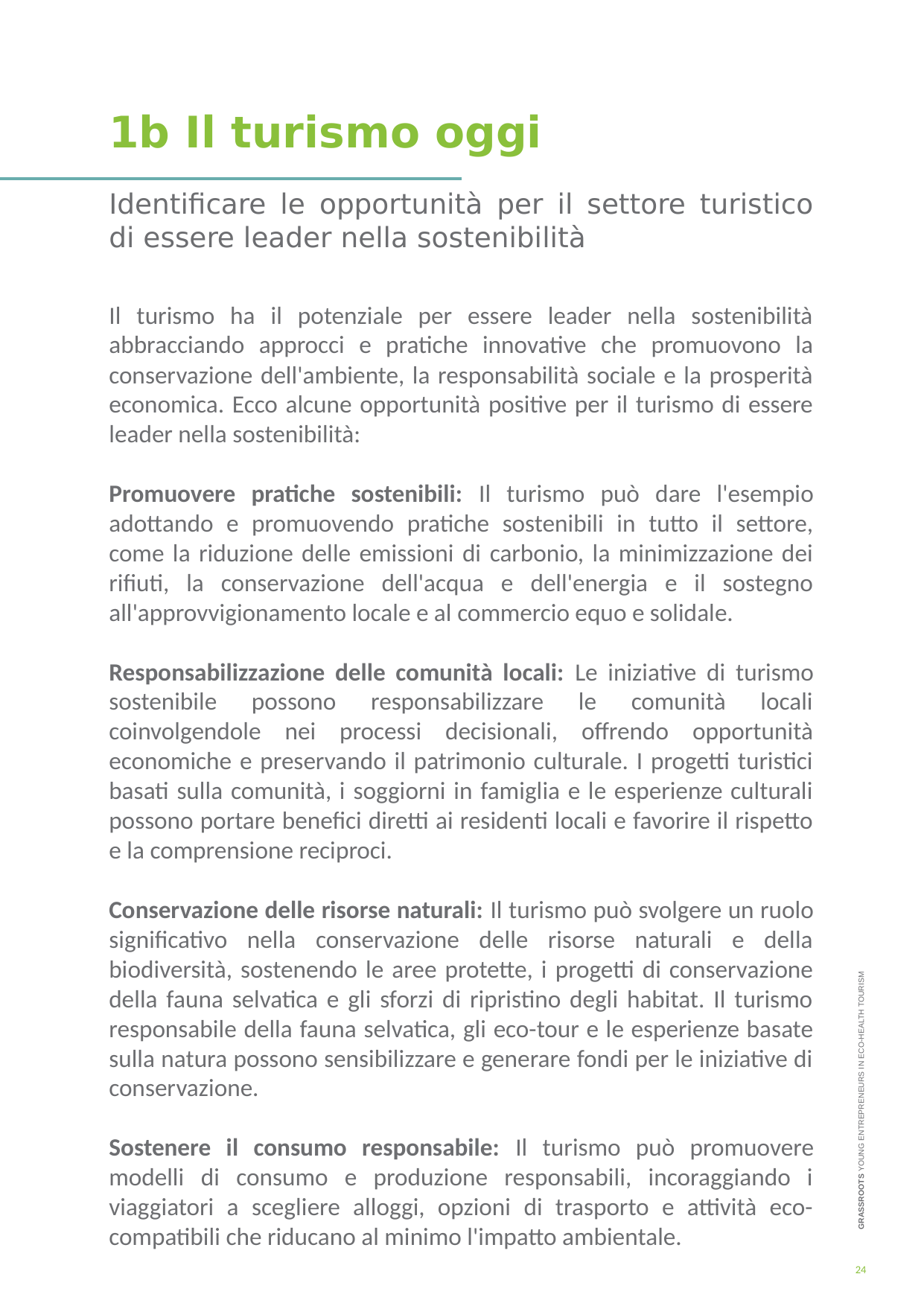

1b Il turismo oggi
Identificare le opportunità per il settore turistico di essere leader nella sostenibilità
Il turismo ha il potenziale per essere leader nella sostenibilità abbracciando approcci e pratiche innovative che promuovono la conservazione dell'ambiente, la responsabilità sociale e la prosperità economica. Ecco alcune opportunità positive per il turismo di essere leader nella sostenibilità:

Promuovere pratiche sostenibili: Il turismo può dare l'esempio adottando e promuovendo pratiche sostenibili in tutto il settore, come la riduzione delle emissioni di carbonio, la minimizzazione dei rifiuti, la conservazione dell'acqua e dell'energia e il sostegno all'approvvigionamento locale e al commercio equo e solidale.

Responsabilizzazione delle comunità locali: Le iniziative di turismo sostenibile possono responsabilizzare le comunità locali coinvolgendole nei processi decisionali, offrendo opportunità economiche e preservando il patrimonio culturale. I progetti turistici basati sulla comunità, i soggiorni in famiglia e le esperienze culturali possono portare benefici diretti ai residenti locali e favorire il rispetto e la comprensione reciproci.

Conservazione delle risorse naturali: Il turismo può svolgere un ruolo significativo nella conservazione delle risorse naturali e della biodiversità, sostenendo le aree protette, i progetti di conservazione della fauna selvatica e gli sforzi di ripristino degli habitat. Il turismo responsabile della fauna selvatica, gli eco-tour e le esperienze basate sulla natura possono sensibilizzare e generare fondi per le iniziative di conservazione.

Sostenere il consumo responsabile: Il turismo può promuovere modelli di consumo e produzione responsabili, incoraggiando i viaggiatori a scegliere alloggi, opzioni di trasporto e attività eco-compatibili che riducano al minimo l'impatto ambientale.

24